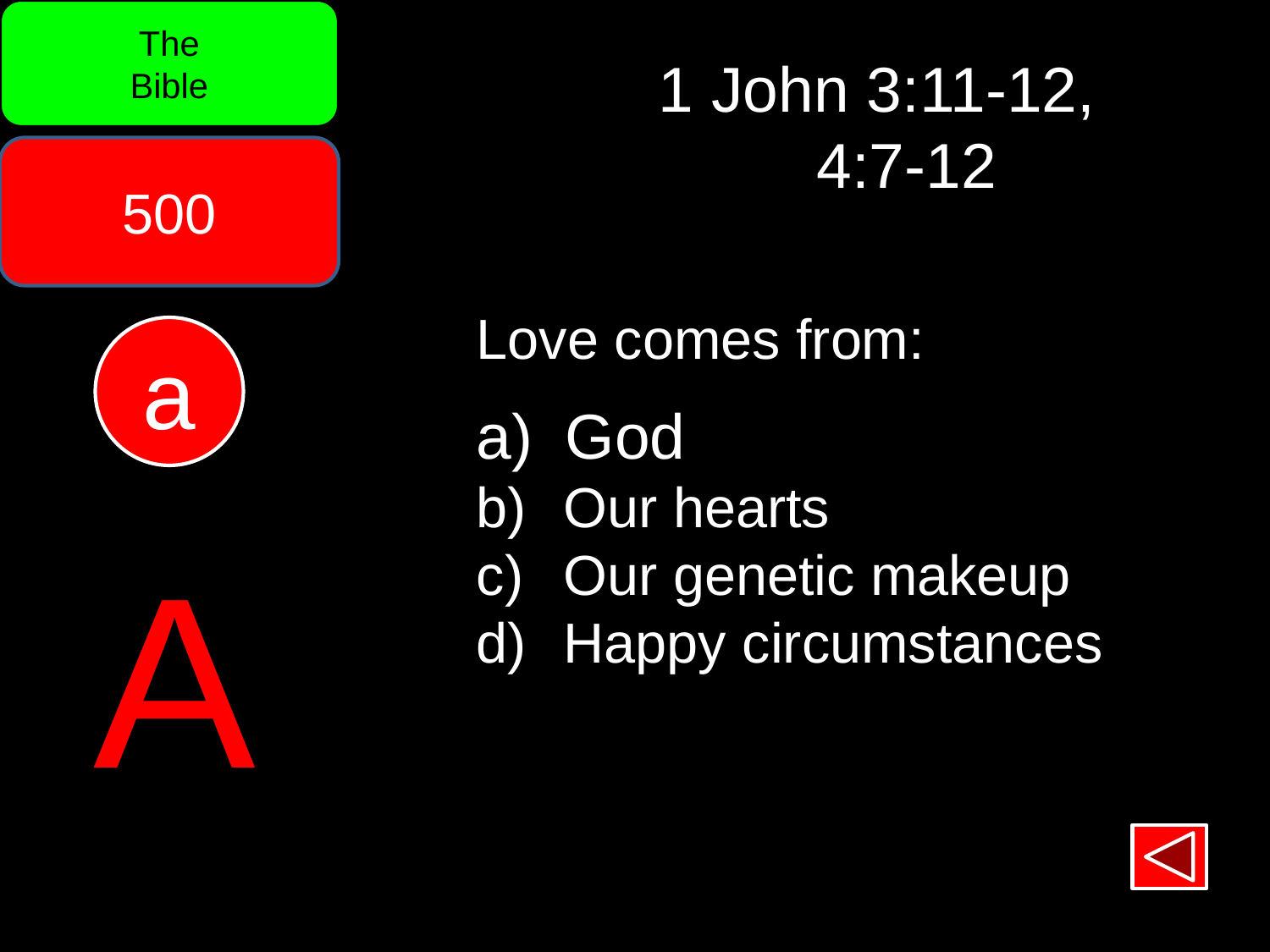

The
Bible
1 John 3:11-12,
         4:7-12
500
Love comes from:

 God
 Our hearts
 Our genetic makeup
 Happy circumstances
a
A